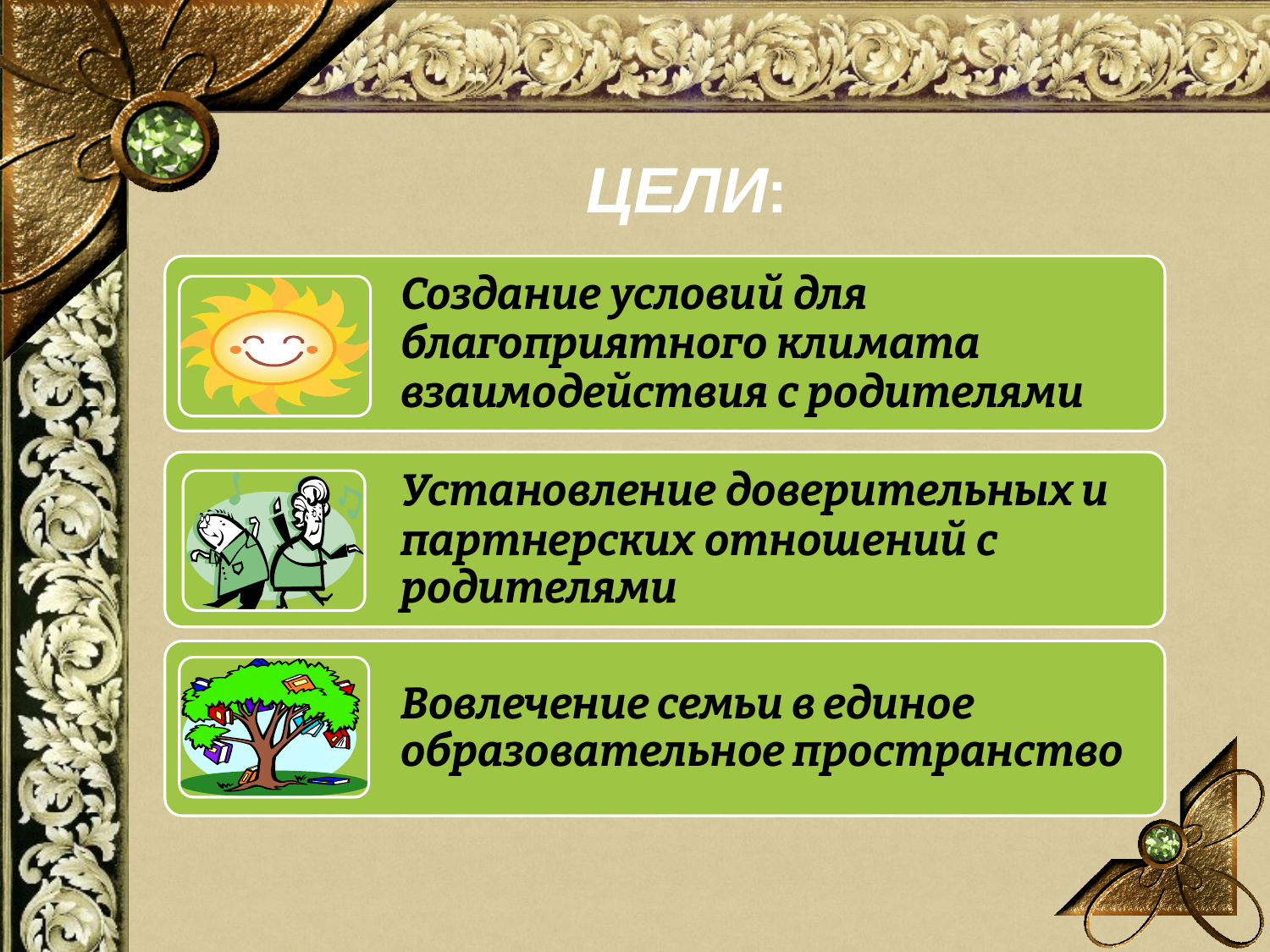

# Цели:
Создание условий для благоприятного климата взаимодействия с родителями
Установление доверительных и  партнерских отношений с родителями
Вовлечение семьи в единое образовательное пространство